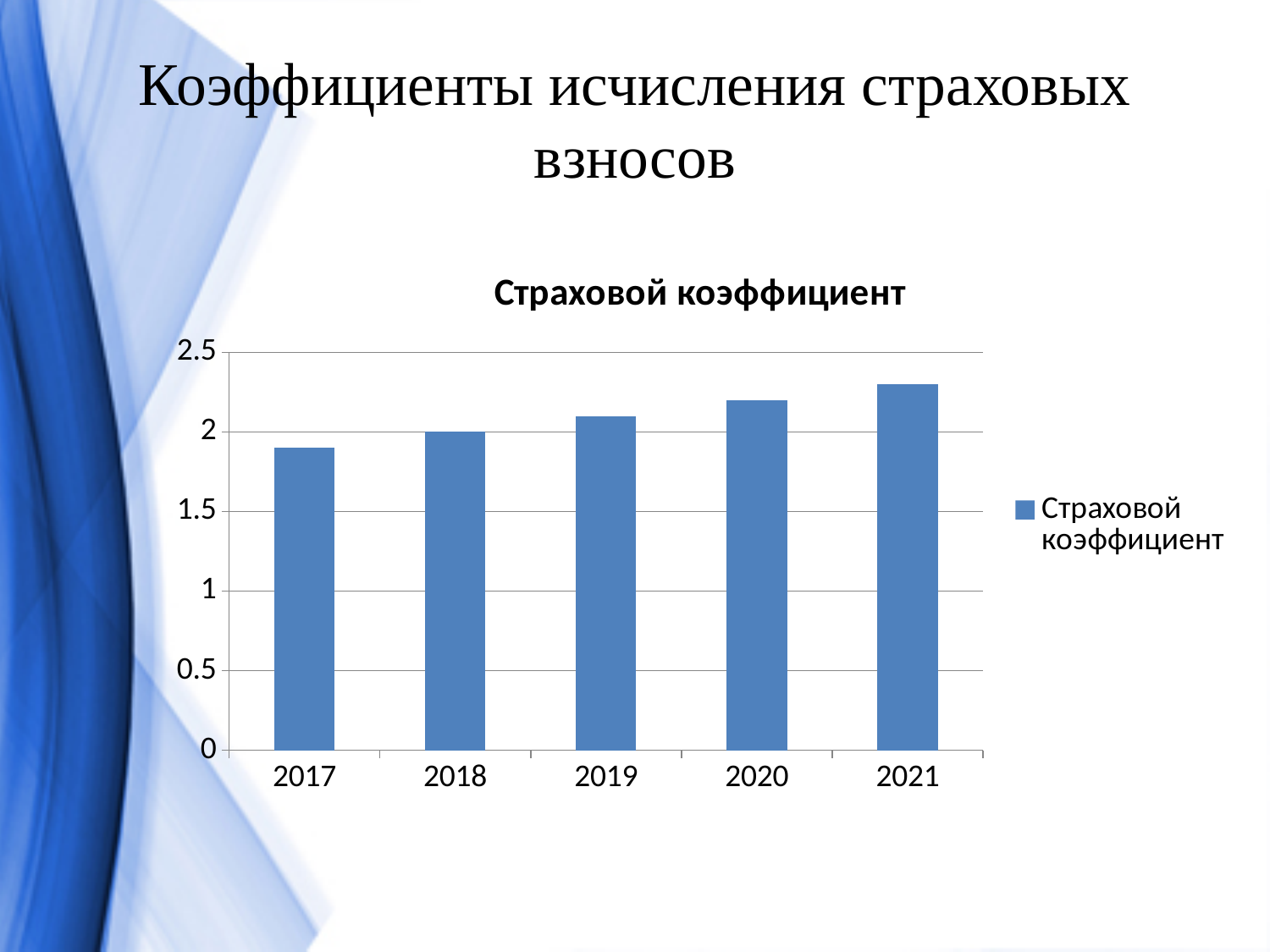

# Коэффициенты исчисления страховых взносов

### Chart:

| Category | Страховой коэффициент |
|---|---|
| 2017 | 1.9 |
| 2018 | 2.0 |
| 2019 | 2.1 |
| 2020 | 2.2 |
| 2021 | 2.3 |